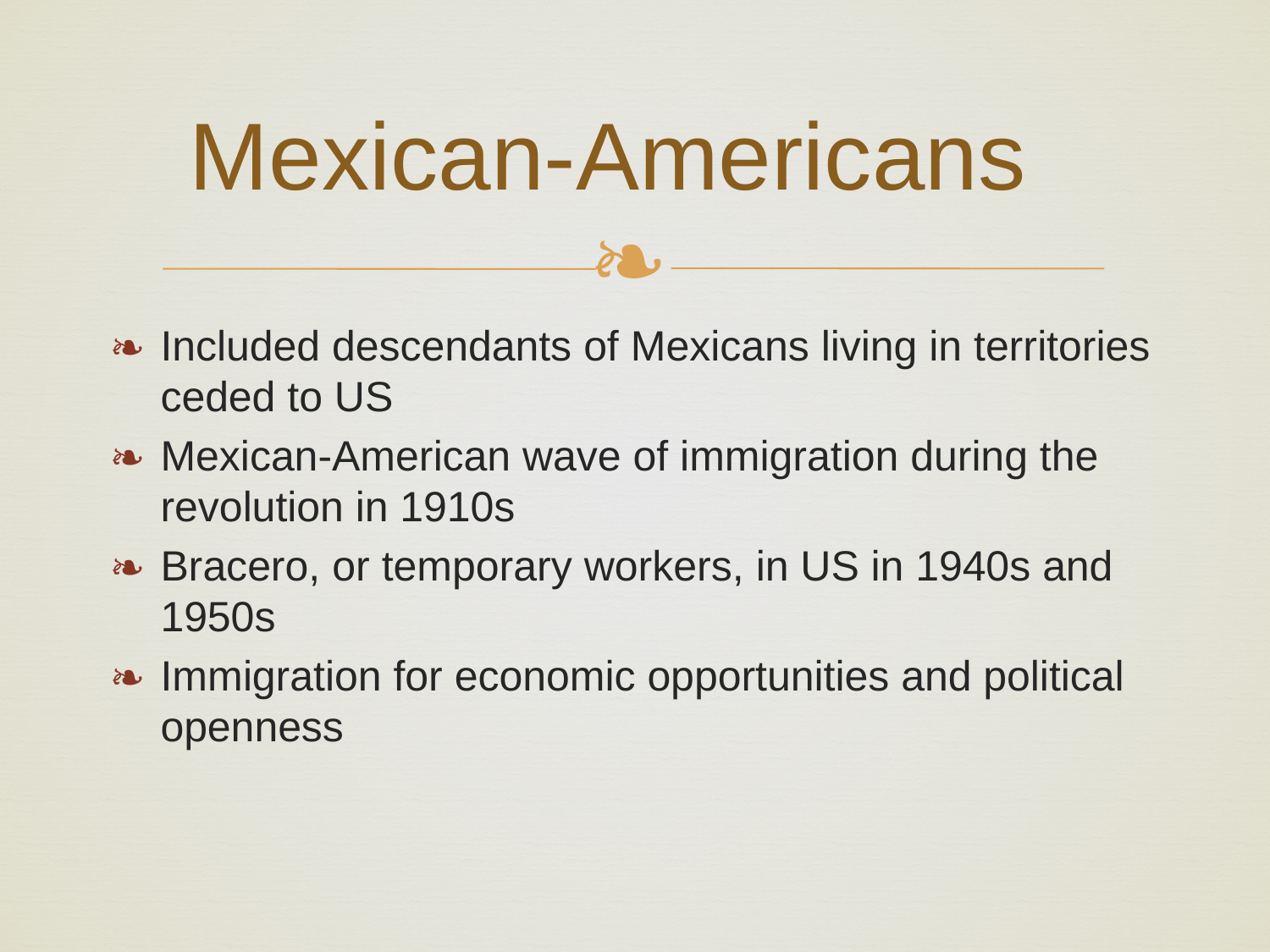

# Mexican-Americans
Included descendants of Mexicans living in territories ceded to US
Mexican-American wave of immigration during the revolution in 1910s
Bracero, or temporary workers, in US in 1940s and 1950s
Immigration for economic opportunities and political openness